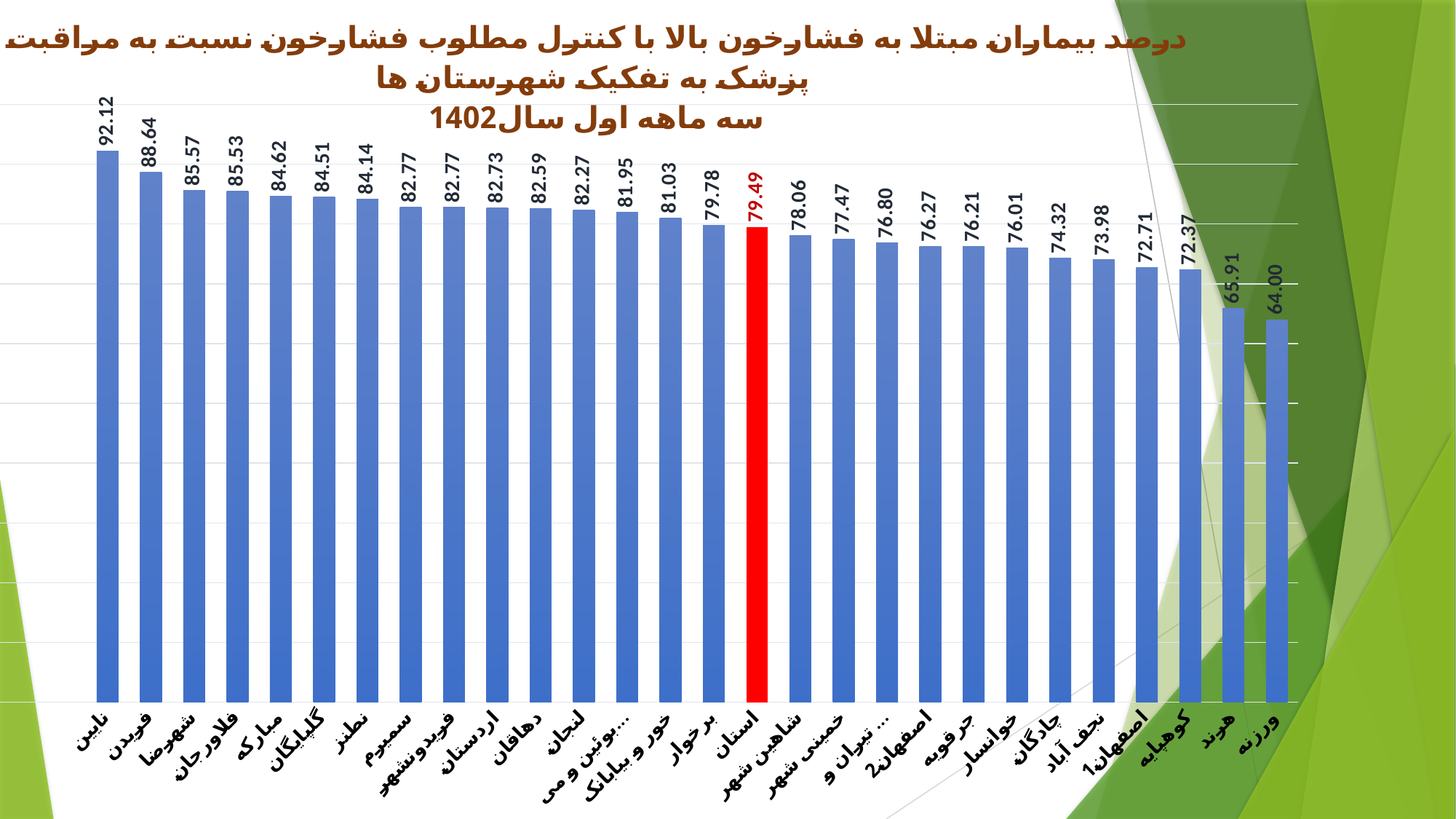

### Chart: درصد بیماران مبتلا به فشارخون بالا با کنترل مطلوب فشارخون نسبت به مراقبت پزشک به تفکیک شهرستان ها
سه ماهه اول سال1402

| Category | درصد فشارخون کنترل شده |
|---|---|
| ورزنه | 64.0 |
| هرند | 65.91304347826087 |
| کوهپایه | 72.37163814180929 |
| اصفهان1 | 72.71337350481159 |
| نجف آباد | 73.98305084745763 |
| چادگان | 74.3211334120425 |
| خوانسار | 76.01139601139602 |
| جرقویه | 76.2081784386617 |
| اصفهان2 | 76.26712656893744 |
| تیران و کرون | 76.80074836295603 |
| خمینی شهر | 77.46810598626104 |
| شاهین شهر | 78.05745554035568 |
| استان | 79.48942181561334 |
| برخوار | 79.77941176470588 |
| خور و بیابانک | 81.02595797280593 |
| بوئین و میاندشت | 81.95193722412948 |
| لنجان | 82.27347611202636 |
| دهاقان | 82.58736971183323 |
| اردستان | 82.73308650286098 |
| فریدونشهر | 82.76805251641139 |
| سمیرم | 82.77171333649738 |
| نطنز | 84.13666870042708 |
| گلپایگان | 84.50760608486789 |
| مبارکه | 84.61770018061408 |
| فلاورجان | 85.52806597499335 |
| شهرضا | 85.57100524276271 |
| فریدن | 88.64218616567037 |
| نایین | 92.12303075768942 |